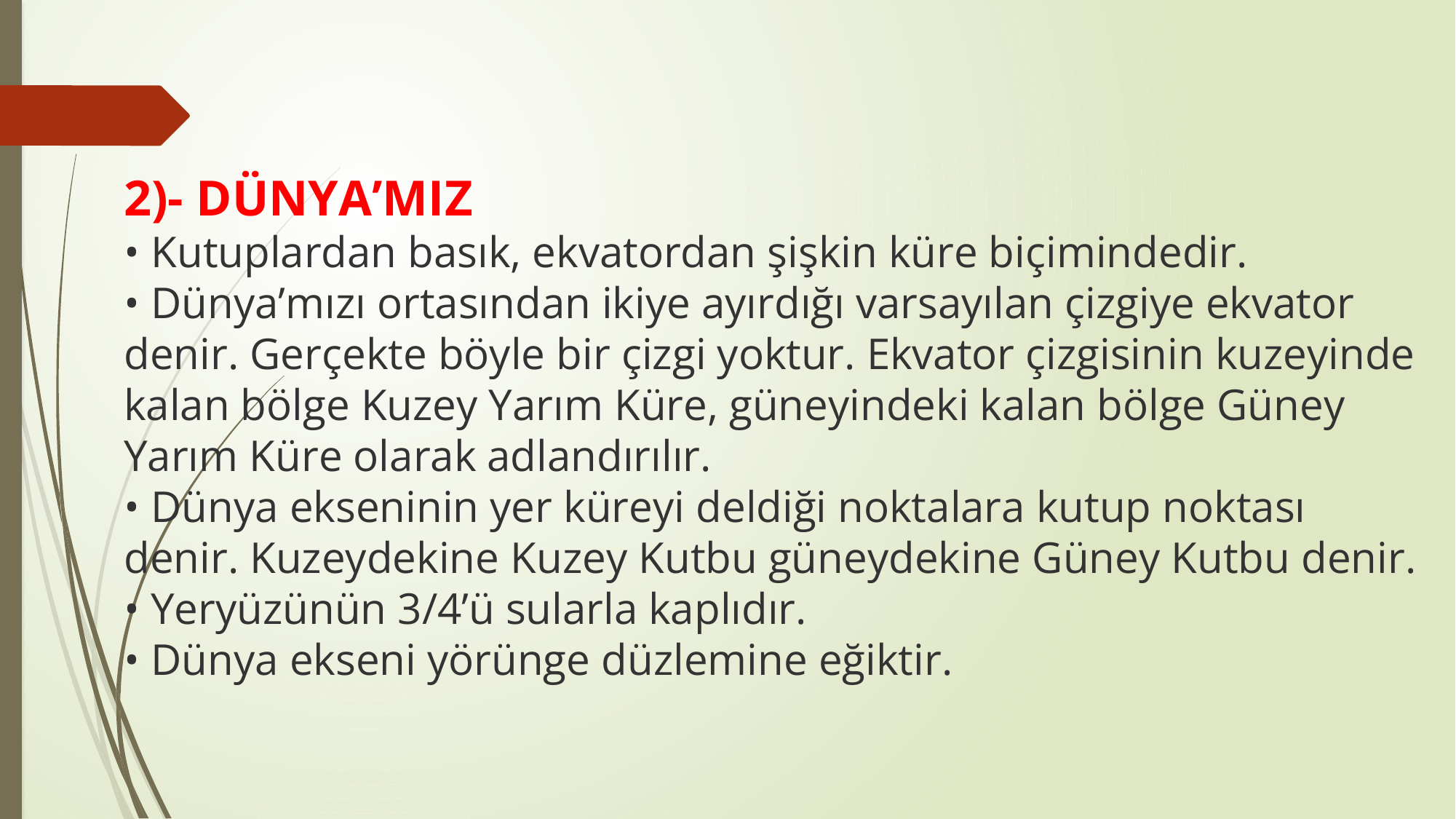

2)- DÜNYA’MIZ
• Kutuplardan basık, ekvatordan şişkin küre biçimindedir.
• Dünya’mızı ortasından ikiye ayırdığı varsayılan çizgiye ekvator denir. Gerçekte böyle bir çizgi yoktur. Ekvator çizgisinin kuzeyinde kalan bölge Kuzey Yarım Küre, güneyindeki kalan bölge Güney Yarım Küre olarak adlandırılır.
• Dünya ekseninin yer küreyi deldiği noktalara kutup noktası denir. Kuzeydekine Kuzey Kutbu güneydekine Güney Kutbu denir.
• Yeryüzünün 3/4’ü sularla kaplıdır.
• Dünya ekseni yörünge düzlemine eğiktir.